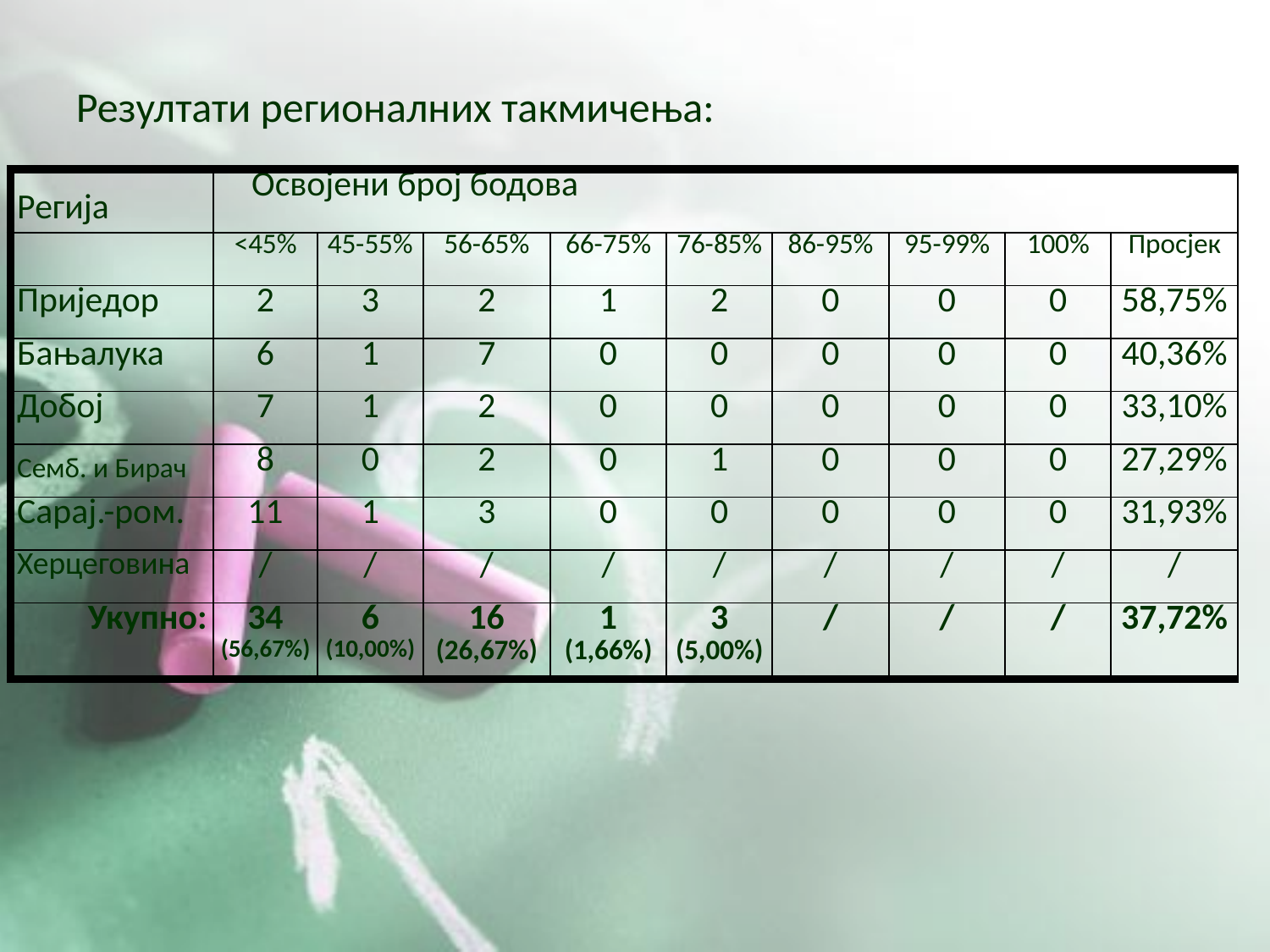

Резултати регионалних такмичења:
| Регија | Освојени број бодова |  |  |  |  |  |  |  |  |
| --- | --- | --- | --- | --- | --- | --- | --- | --- | --- |
|  | <45% | 45-55% | 56-65% | 66-75% | 76-85% | 86-95% | 95-99% | 100% | Просјек |
| Приједор | 2 | 3 | 2 | 1 | 2 | 0 | 0 | 0 | 58,75% |
| Бањалука | 6 | 1 | 7 | 0 | 0 | 0 | 0 | 0 | 40,36% |
| Добој | 7 | 1 | 2 | 0 | 0 | 0 | 0 | 0 | 33,10% |
| Семб. и Бирач | 8 | 0 | 2 | 0 | 1 | 0 | 0 | 0 | 27,29% |
| Сарај.-ром. | 11 | 1 | 3 | 0 | 0 | 0 | 0 | 0 | 31,93% |
| Херцеговина | / | / | / | / | / | / | / | / | / |
| Укупно: | 34 (56,67%) | 6 (10,00%) | 16 (26,67%) | 1 (1,66%) | 3 (5,00%) | / | / | / | 37,72% |